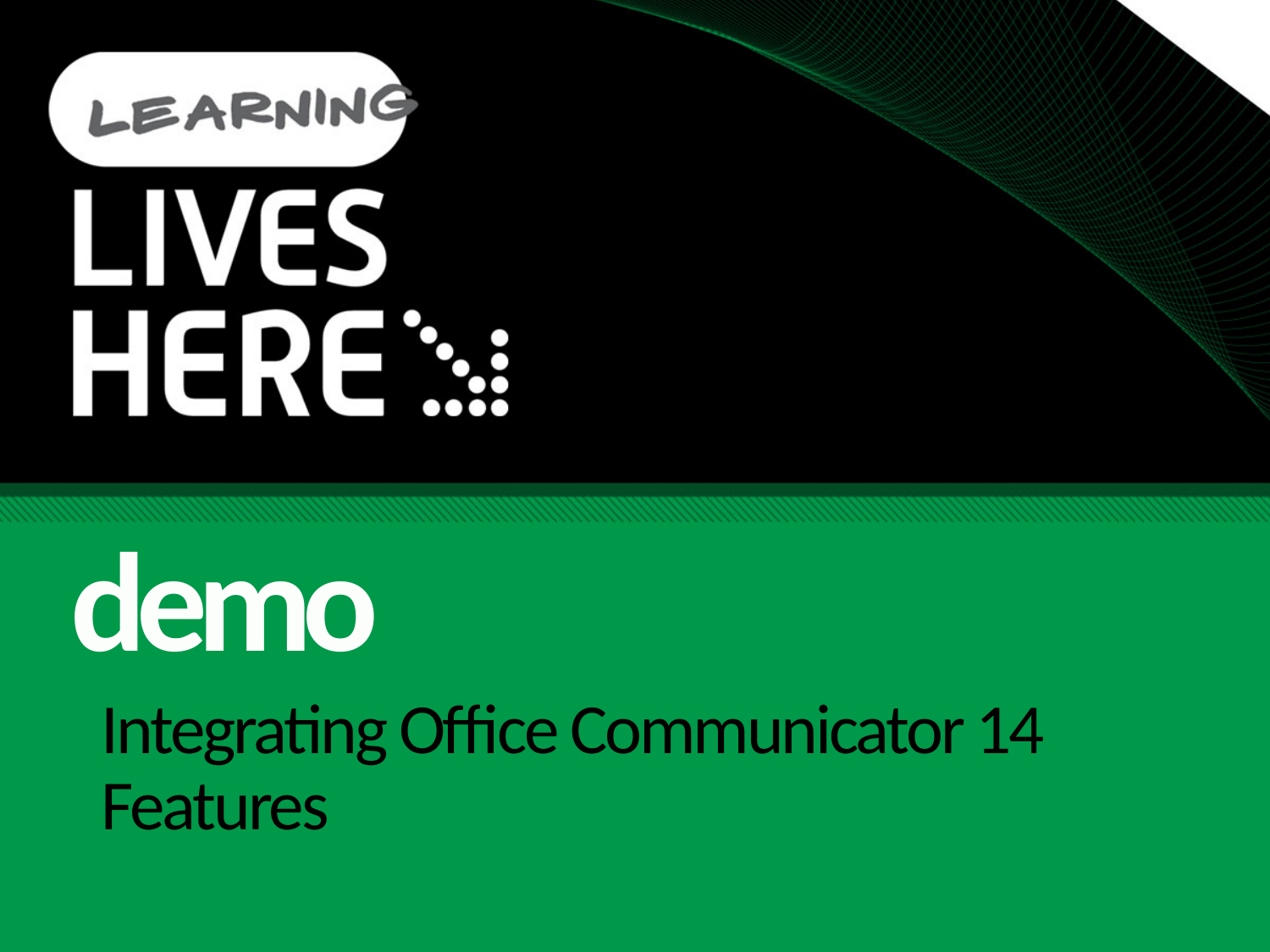

demo
# Integrating Office Communicator 14 Features